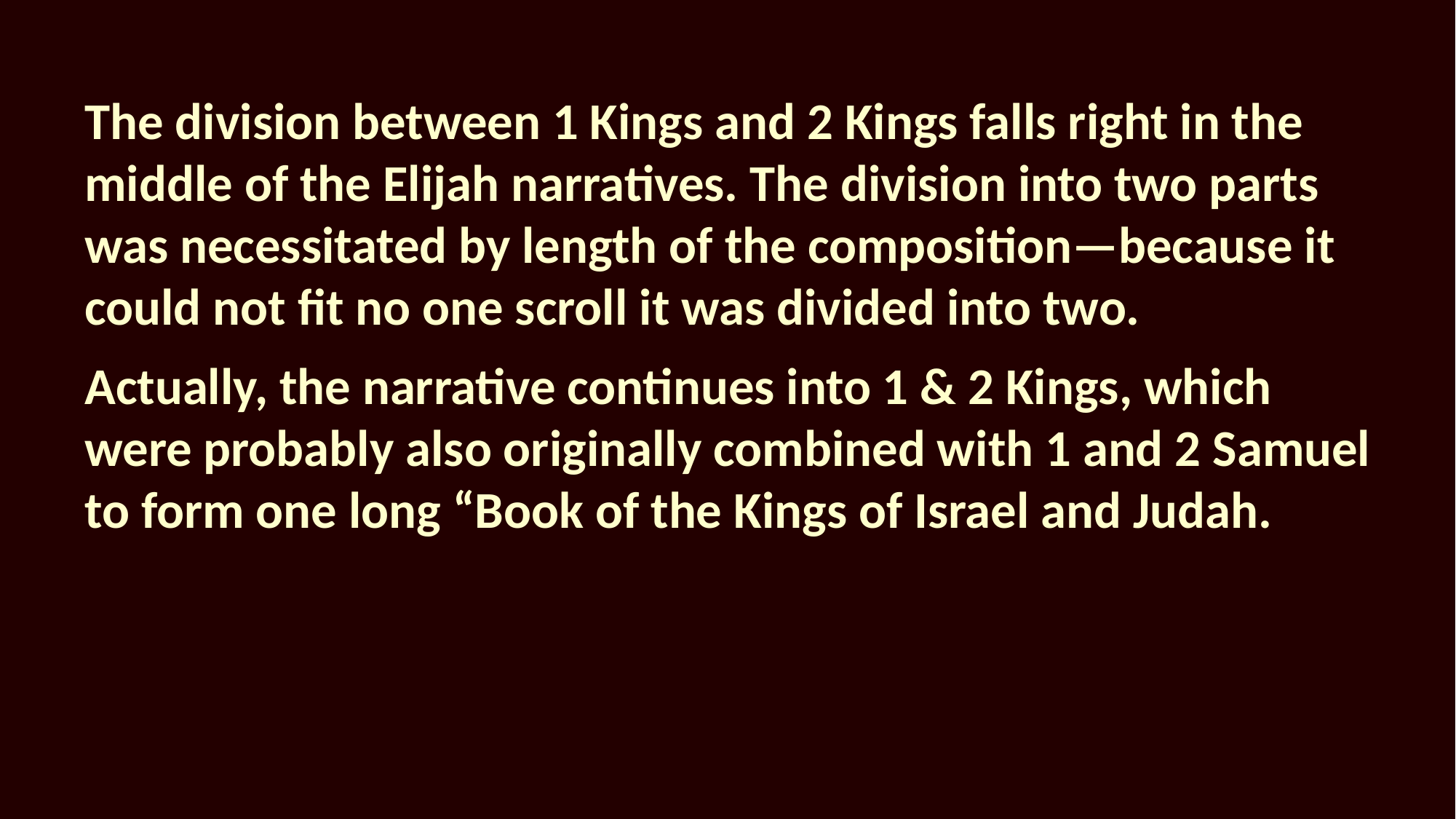

The division between 1 Kings and 2 Kings falls right in the middle of the Elijah narratives. The division into two parts was necessitated by length of the composition—because it could not fit no one scroll it was divided into two.
Actually, the narrative continues into 1 & 2 Kings, which were probably also originally combined with 1 and 2 Samuel to form one long “Book of the Kings of Israel and Judah.